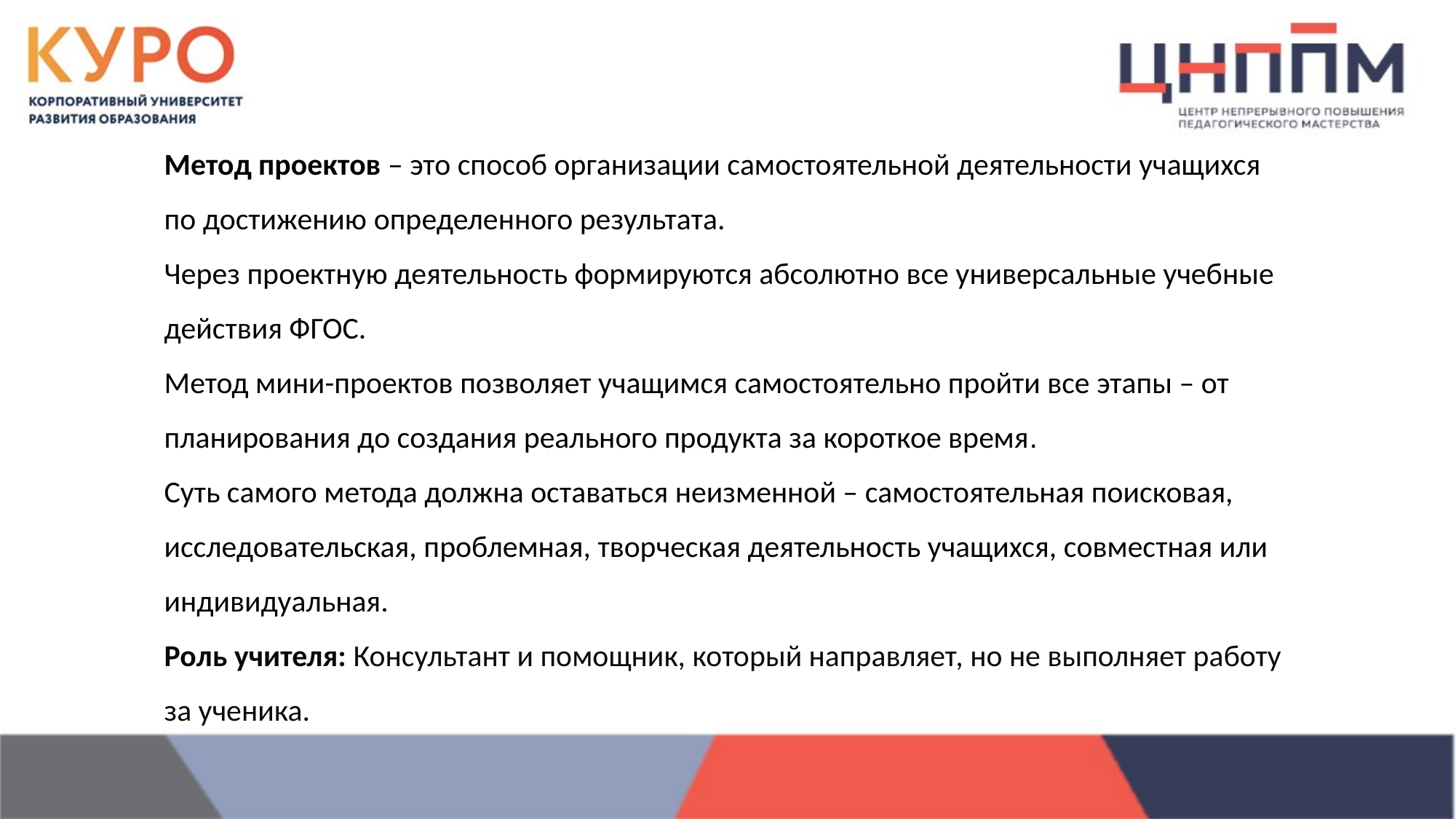

Метод проектов – это способ организации самостоятельной деятельности учащихся по достижению определенного результата.
Через проектную деятельность формируются абсолютно все универсальные учебные действия ФГОС.
Метод мини-проектов позволяет учащимся самостоятельно пройти все этапы – от планирования до создания реального продукта за короткое время.
Суть самого метода должна оставаться неизменной – самостоятельная поисковая, исследовательская, проблемная, творческая деятельность учащихся, совместная или индивидуальная.
Роль учителя: Консультант и помощник, который направляет, но не выполняет работу за ученика.